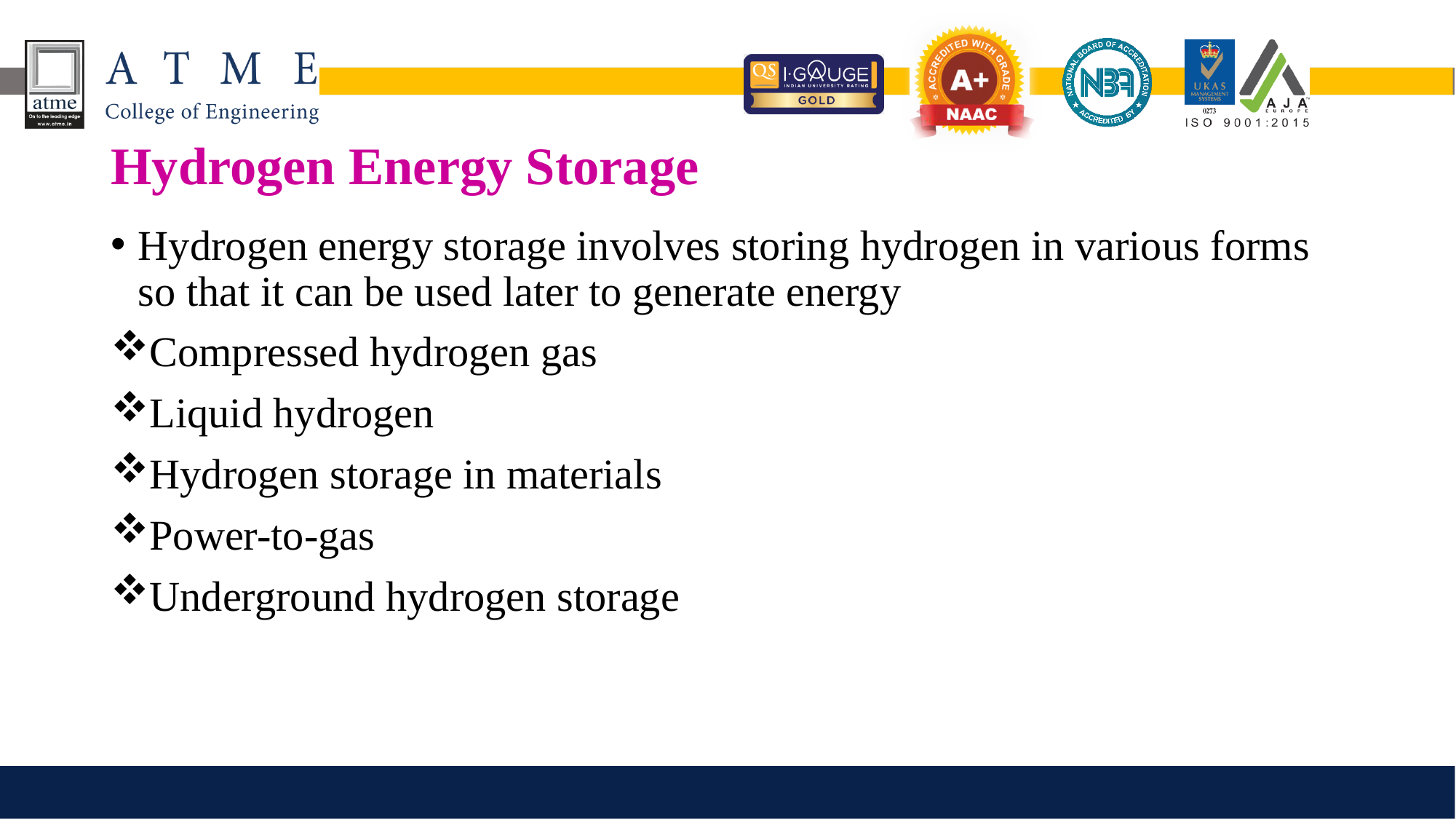

# Hydrogen Energy Storage
Hydrogen energy storage involves storing hydrogen in various forms so that it can be used later to generate energy
Compressed hydrogen gas
Liquid hydrogen
Hydrogen storage in materials
Power-to-gas
Underground hydrogen storage